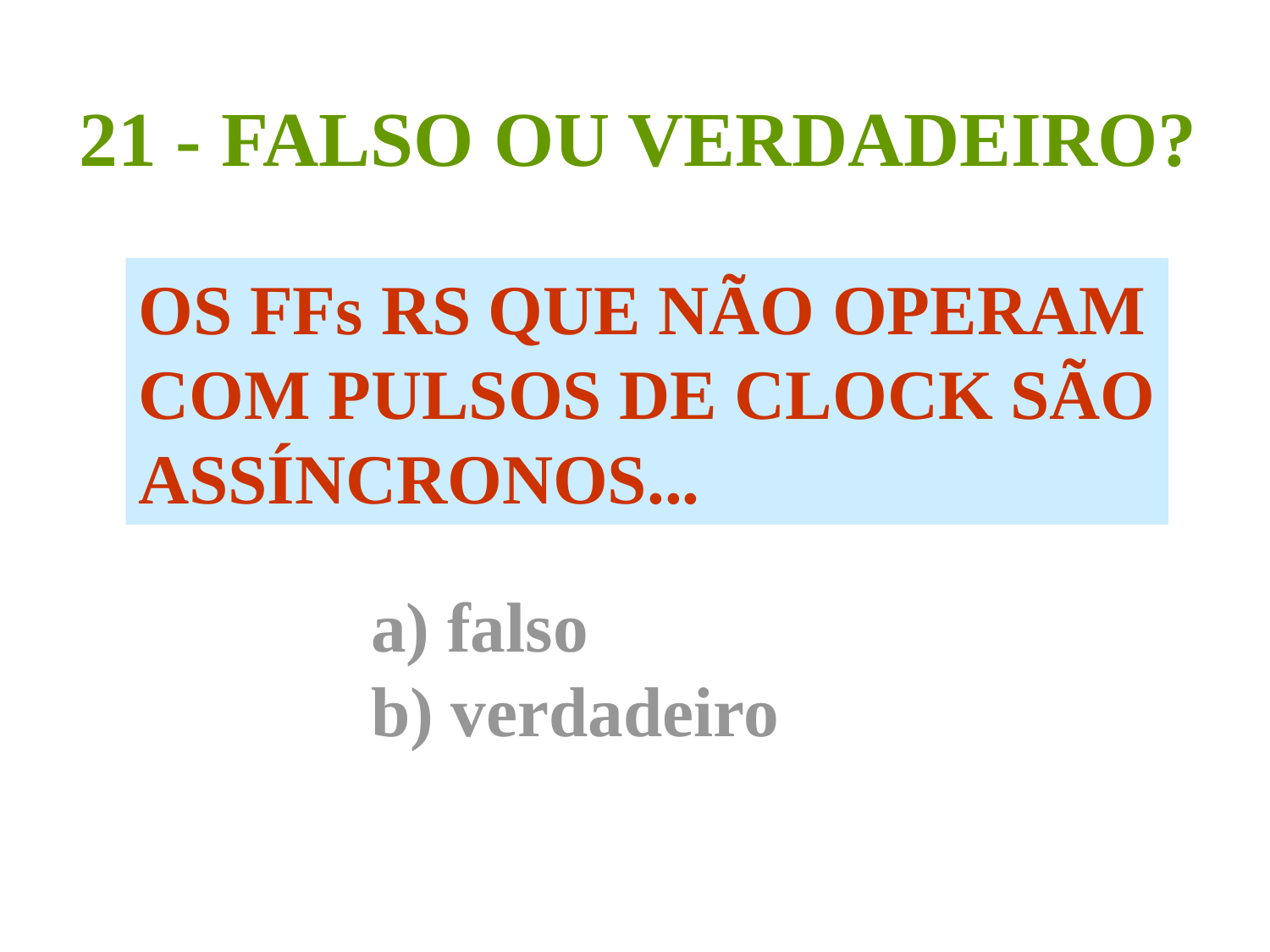

21 - FALSO OU VERDADEIRO?
OS FFs RS QUE NÃO OPERAM
COM PULSOS DE CLOCK SÃO
ASSÍNCRONOS...
a) falso
b) verdadeiro